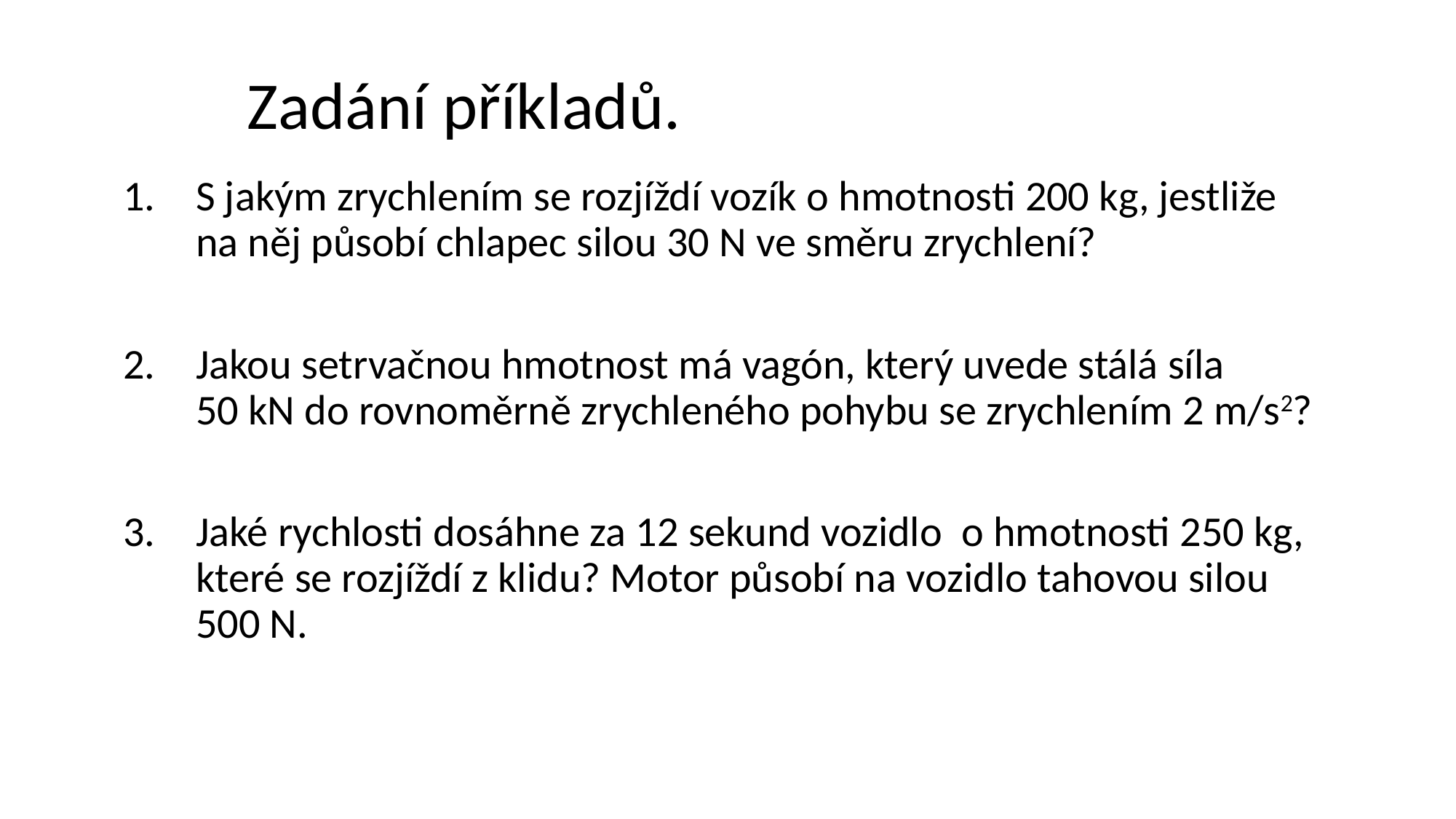

# Zadání příkladů.
S jakým zrychlením se rozjíždí vozík o hmotnosti 200 kg, jestliže   na něj působí chlapec silou 30 N ve směru zrychlení?

Jakou setrvačnou hmotnost má vagón, který uvede stálá síla       50 kN do rovnoměrně zrychleného pohybu se zrychlením 2 m/s2?

Jaké rychlosti dosáhne za 12 sekund vozidlo  o hmotnosti 250 kg, které se rozjíždí z klidu? Motor působí na vozidlo tahovou silou 500 N.